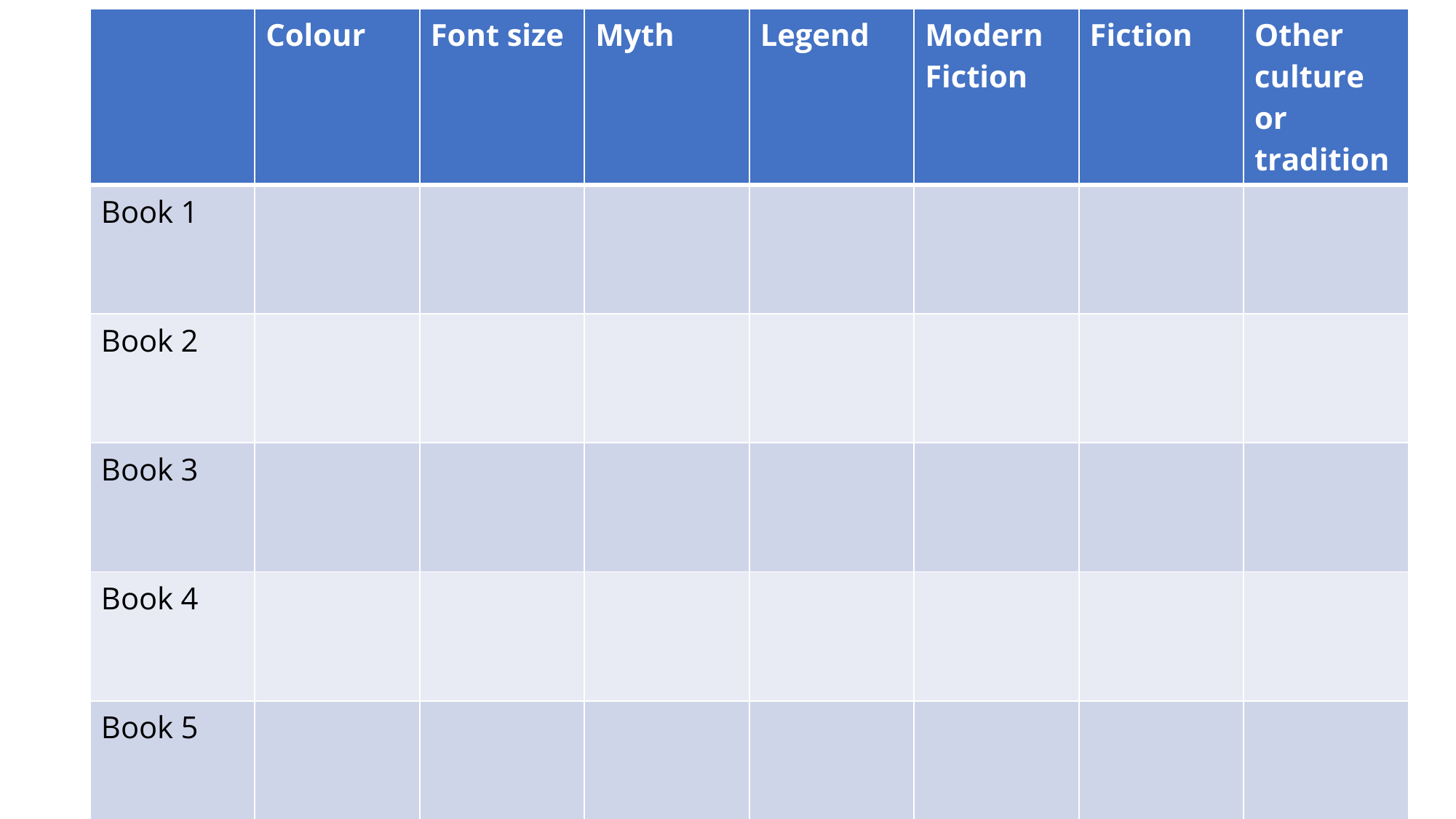

|  | Colour | Font size | Myth | Legend | Modern Fiction | Fiction | Other culture or tradition |
| --- | --- | --- | --- | --- | --- | --- | --- |
| Book 1 |  |  |  |  |  |  |  |
| Book 2 |  |  |  |  |  |  |  |
| Book 3 |  |  |  |  |  |  |  |
| Book 4 |  |  |  |  |  |  |  |
| Book 5 |  |  |  |  |  |  |  |
#